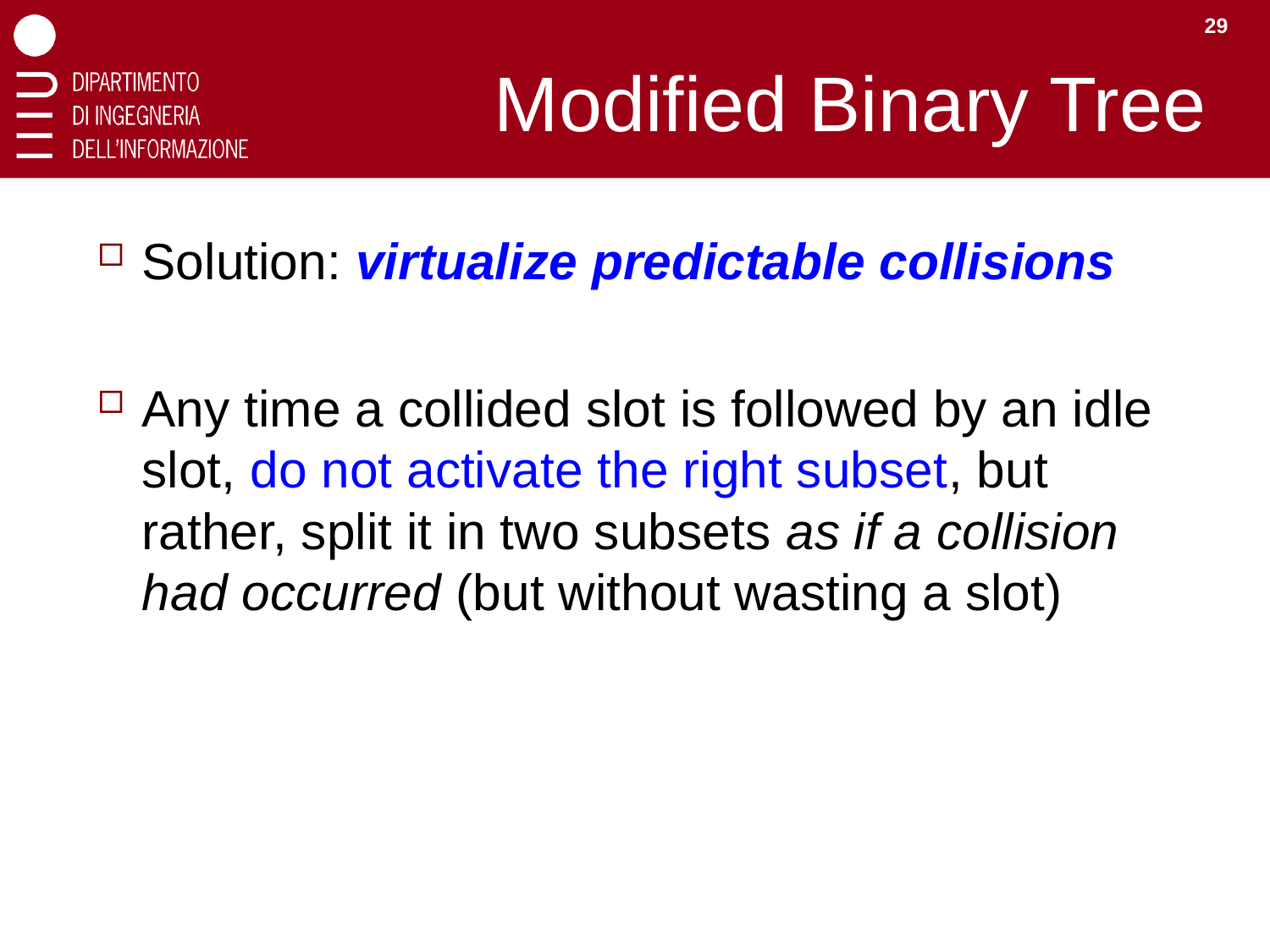

29
# Modified Binary Tree
Solution: virtualize predictable collisions

Any time a collided slot is followed by an idle slot, do not activate the right subset, but rather, split it in two subsets as if a collision had occurred (but without wasting a slot)